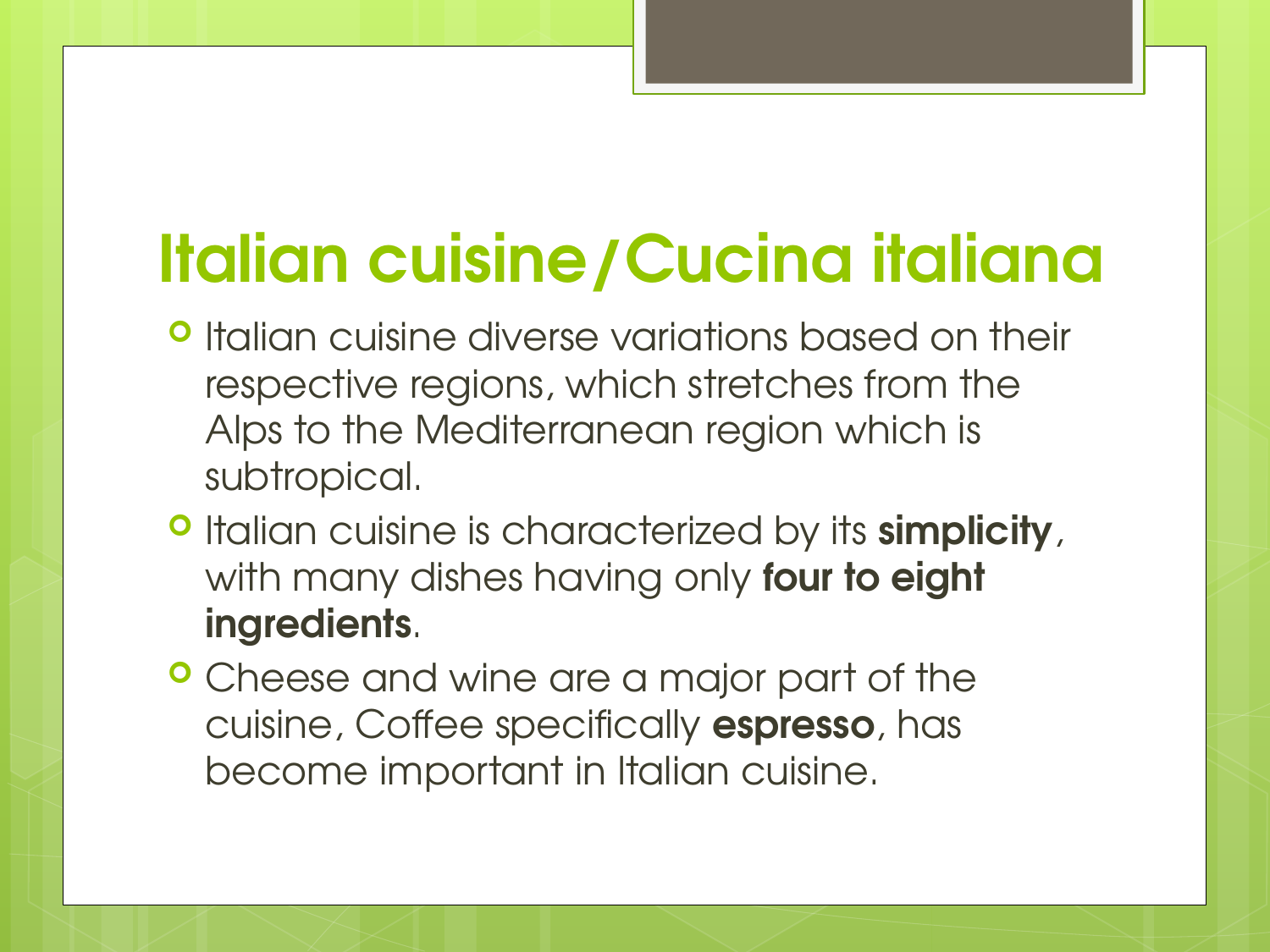

# Italian cuisine/Cucina italiana
Italian cuisine diverse variations based on their respective regions, which stretches from the Alps to the Mediterranean region which is subtropical.
Italian cuisine is characterized by its simplicity, with many dishes having only four to eight ingredients.
Cheese and wine are a major part of the cuisine, Coffee specifically espresso, has become important in Italian cuisine.